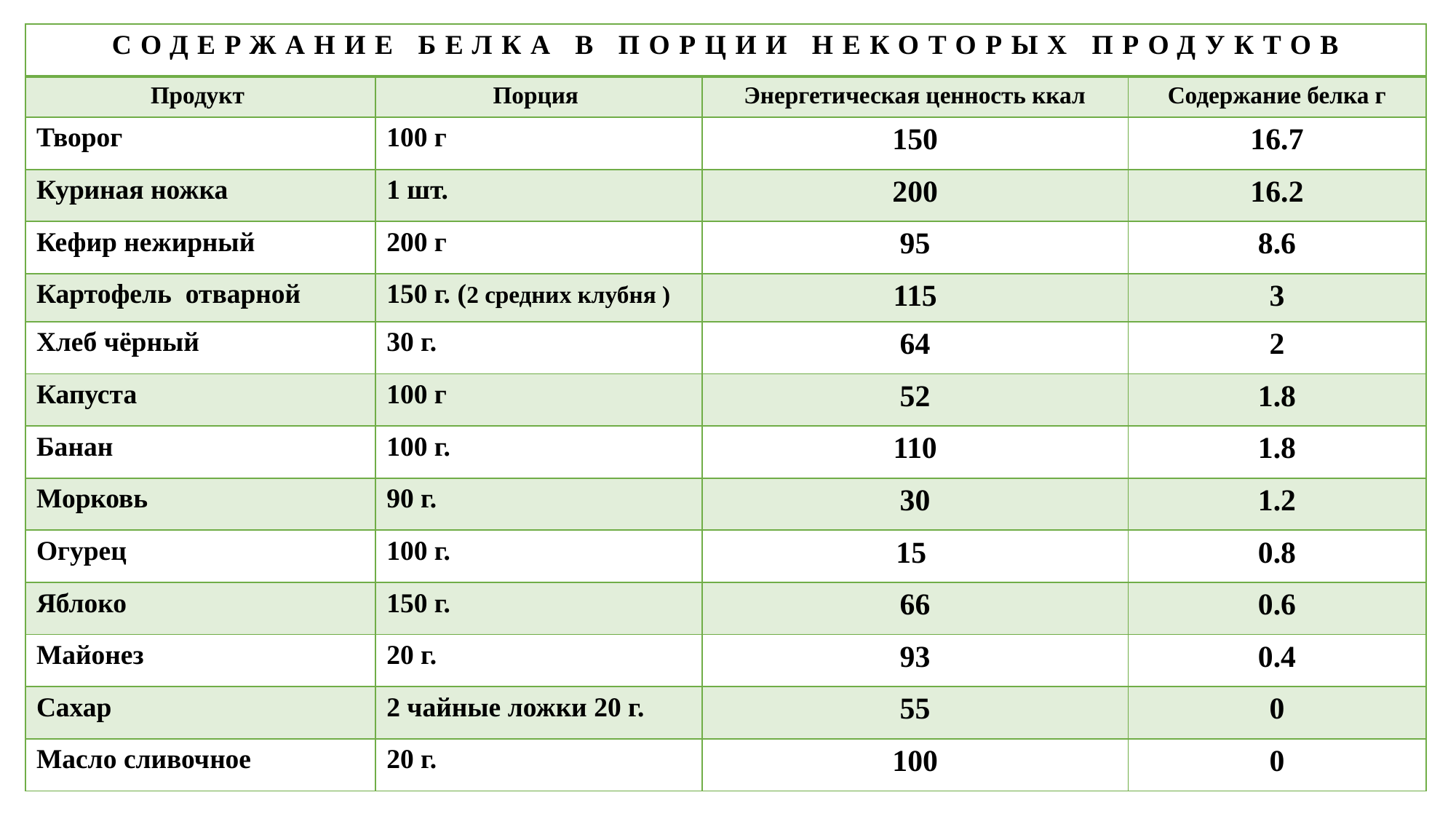

| СОДЕРЖАНИЕ БЕЛКА В ПОРЦИИ НЕКОТОРЫХ ПРОДУКТОВ |  |  |  |
| --- | --- | --- | --- |
| Продукт | Порция | Энергетическая ценность ккал | Содержание белка г |
| Творог | 100 г | 150 | 16.7 |
| Куриная ножка | 1 шт. | 200 | 16.2 |
| Кефир нежирный | 200 г | 95 | 8.6 |
| Картофель отварной | 150 г. (2 средних клубня ) | 115 | 3 |
| Хлеб чёрный | 30 г. | 64 | 2 |
| Капуста | 100 г | 52 | 1.8 |
| Банан | 100 г. | 110 | 1.8 |
| Морковь | 90 г. | 30 | 1.2 |
| Огурец | 100 г. | 15 | 0.8 |
| Яблоко | 150 г. | 66 | 0.6 |
| Майонез | 20 г. | 93 | 0.4 |
| Сахар | 2 чайные ложки 20 г. | 55 | 0 |
| Масло сливочное | 20 г. | 100 | 0 |